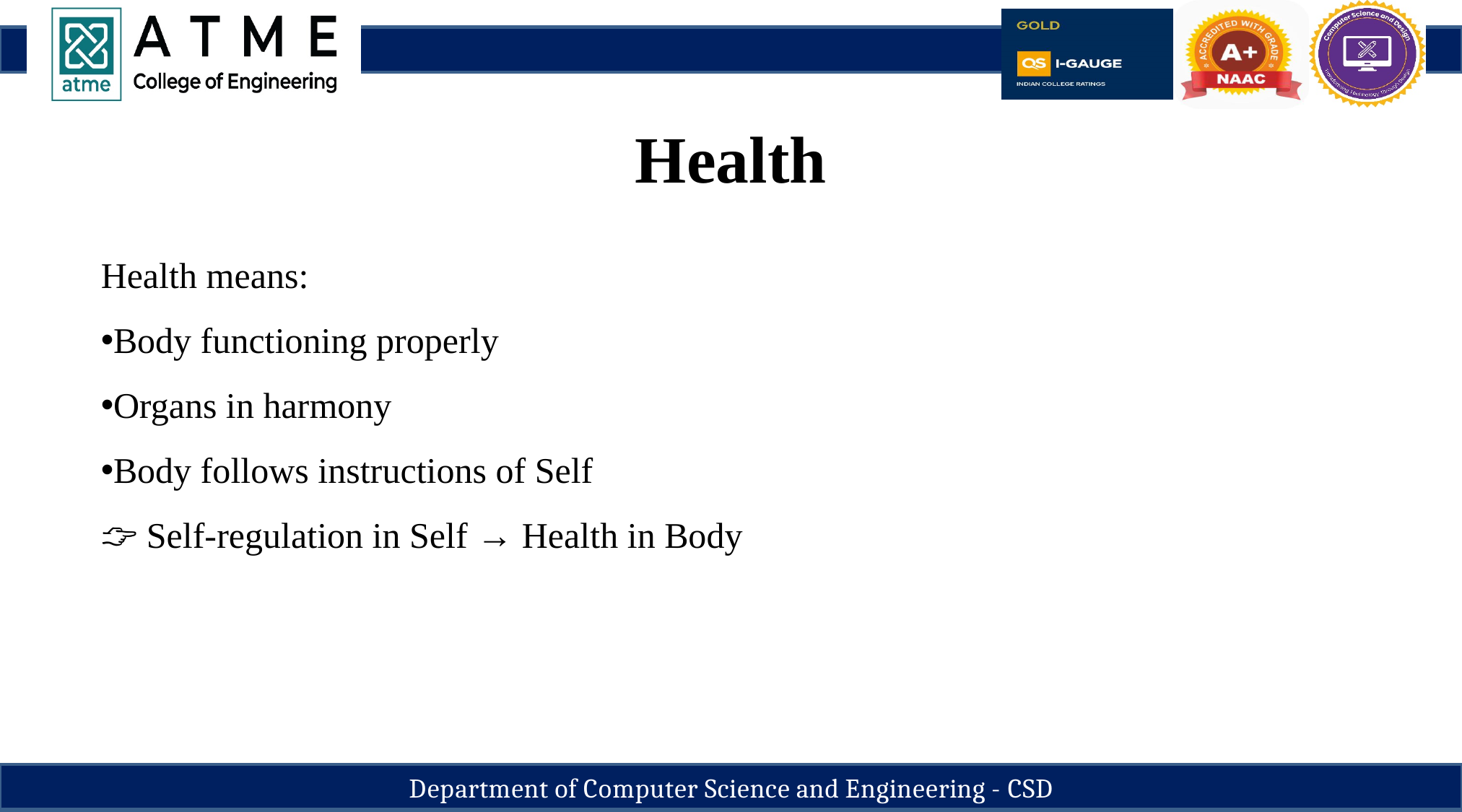

Health
Health means:
Body functioning properly
Organs in harmony
Body follows instructions of Self
👉 Self-regulation in Self → Health in Body
Department of Computer Science and Engineering - CSD